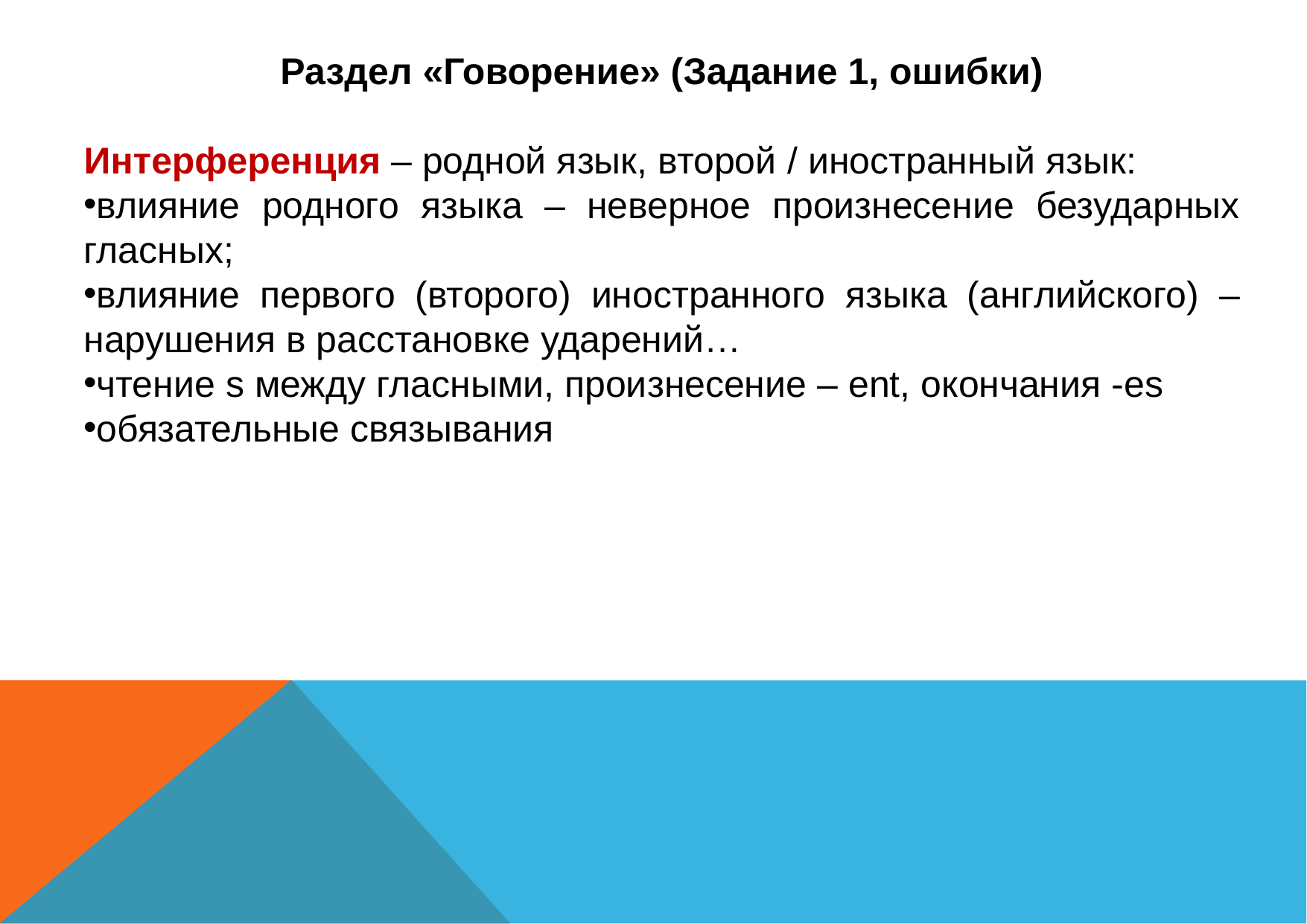

Раздел «Говорение» (Задание 1, ошибки)

Интерференция – родной язык, второй / иностранный язык:
влияние родного языка – неверное произнесение безударных гласных;
влияние первого (второго) иностранного языка (английского) – нарушения в расстановке ударений…
чтение s между гласными, произнесение – ent, окончания -es
обязательные связывания